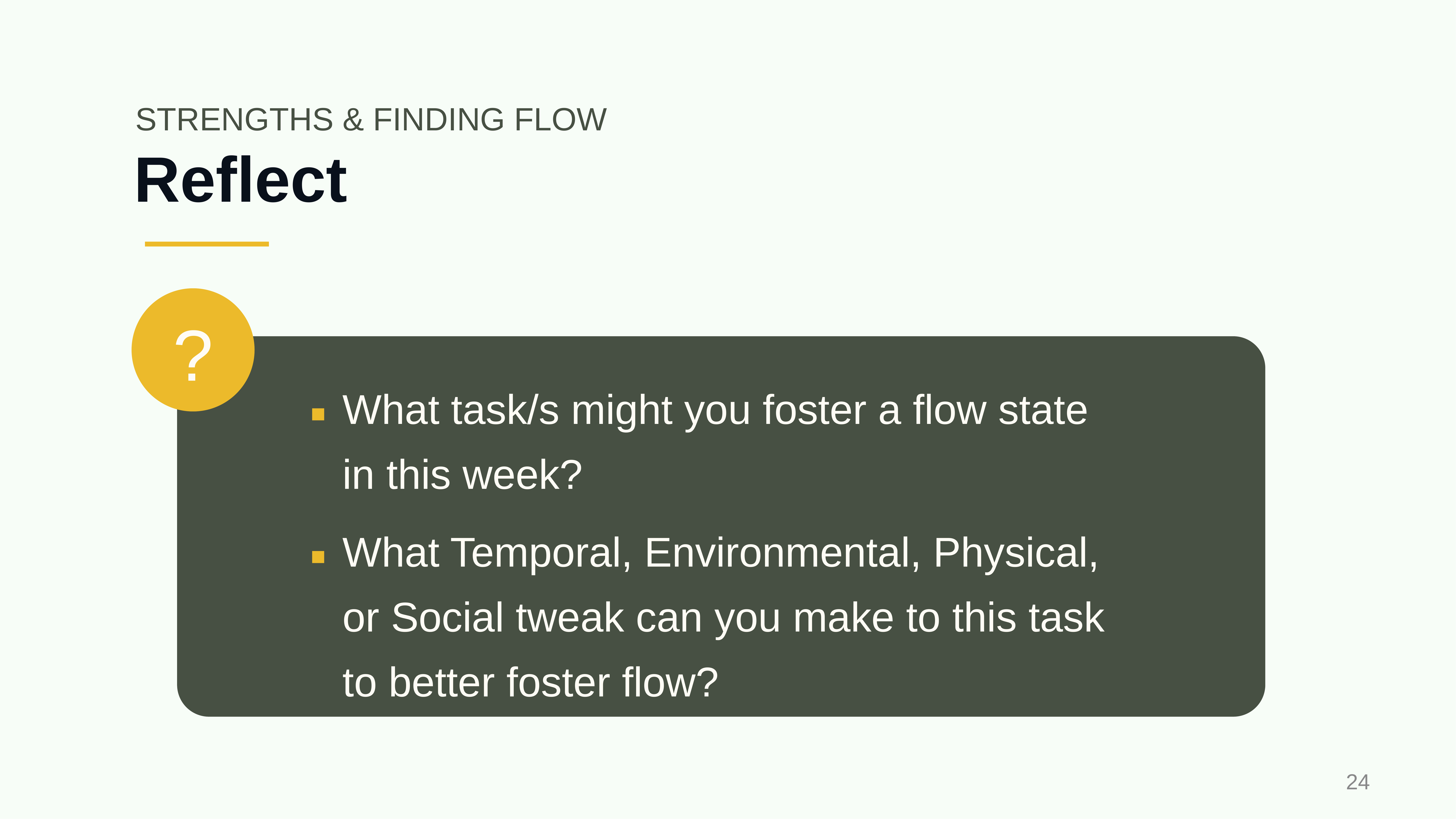

STRENGTHS & FINDING FLOW
# Reflect

?

What task/s might you foster a flow state in this week?
What Temporal, Environmental, Physical, or Social tweak can you make to this task to better foster flow?
24